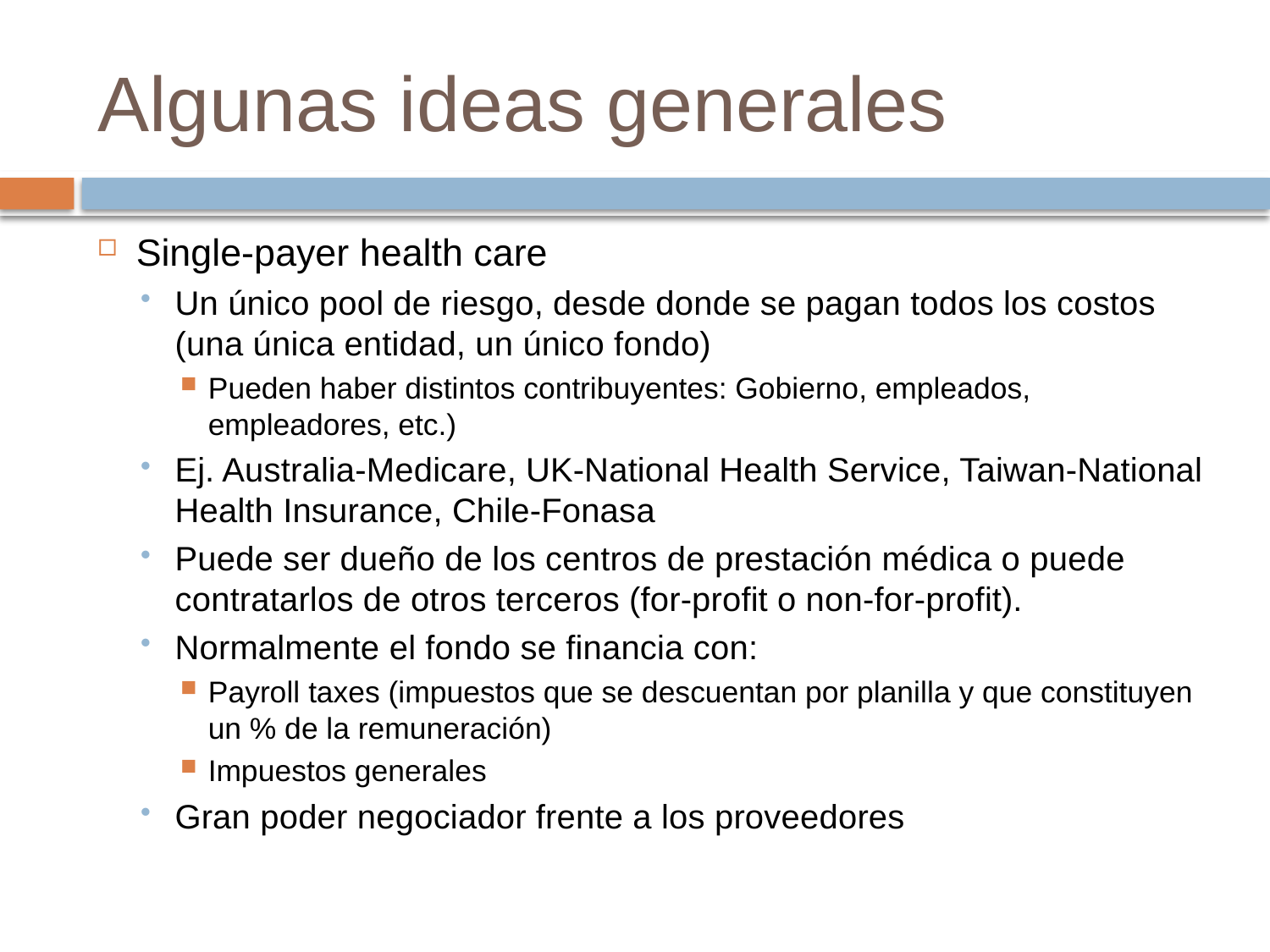

# Algunas ideas generales
Single-payer health care
Un único pool de riesgo, desde donde se pagan todos los costos (una única entidad, un único fondo)
Pueden haber distintos contribuyentes: Gobierno, empleados, empleadores, etc.)
Ej. Australia-Medicare, UK-National Health Service, Taiwan-National Health Insurance, Chile-Fonasa
Puede ser dueño de los centros de prestación médica o puede contratarlos de otros terceros (for-profit o non-for-profit).
Normalmente el fondo se financia con:
Payroll taxes (impuestos que se descuentan por planilla y que constituyen un % de la remuneración)
Impuestos generales
Gran poder negociador frente a los proveedores